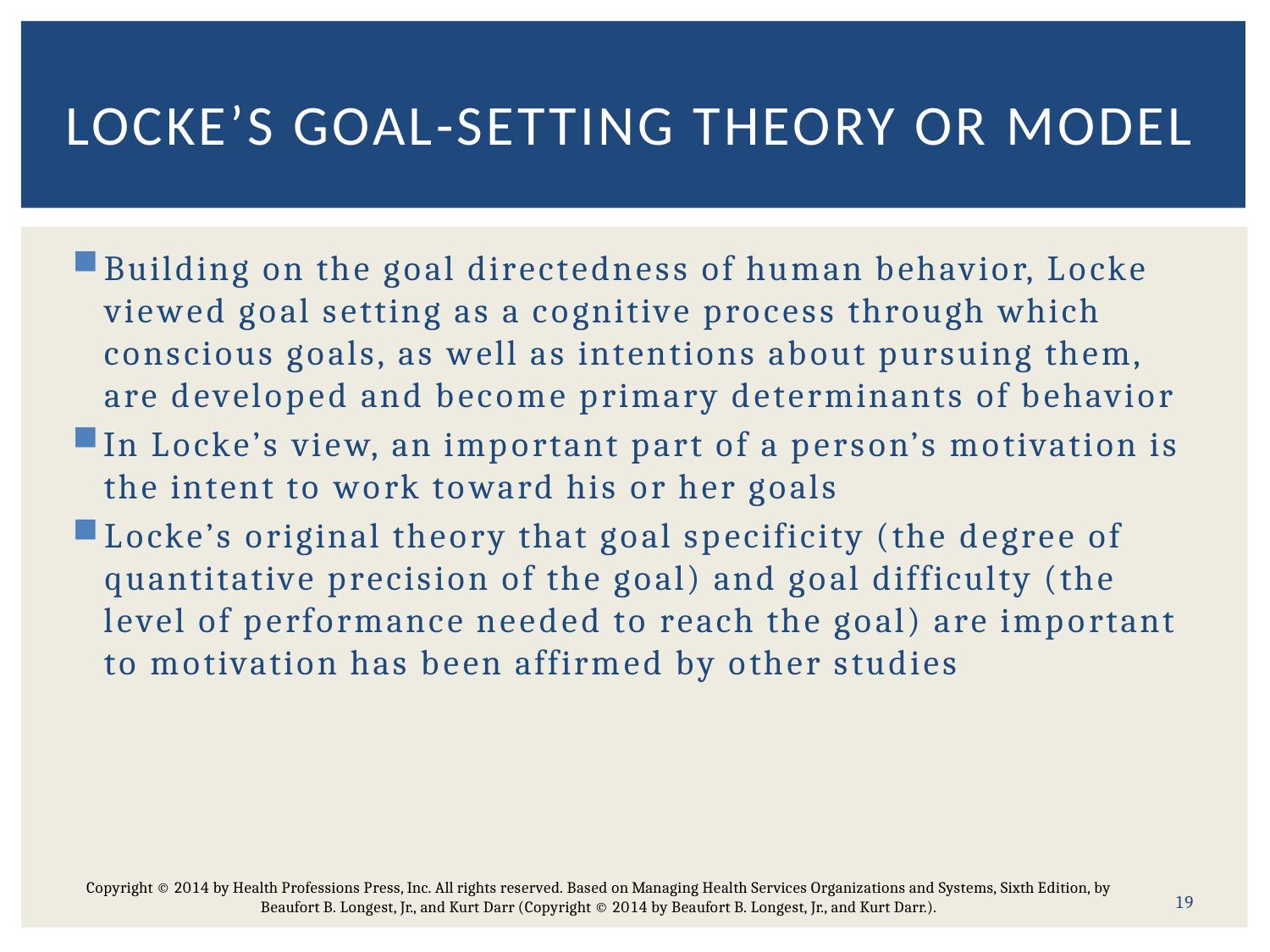

# Locke’s goal-setting theory Or Model
Building on the goal directedness of human behavior, Locke viewed goal setting as a cognitive process through which conscious goals, as well as intentions about pursuing them, are developed and become primary determinants of behavior
In Locke’s view, an important part of a person’s motivation is the intent to work toward his or her goals
Locke’s original theory that goal specificity (the degree of quantitative precision of the goal) and goal difficulty (the level of performance needed to reach the goal) are important to motivation has been affirmed by other studies
19